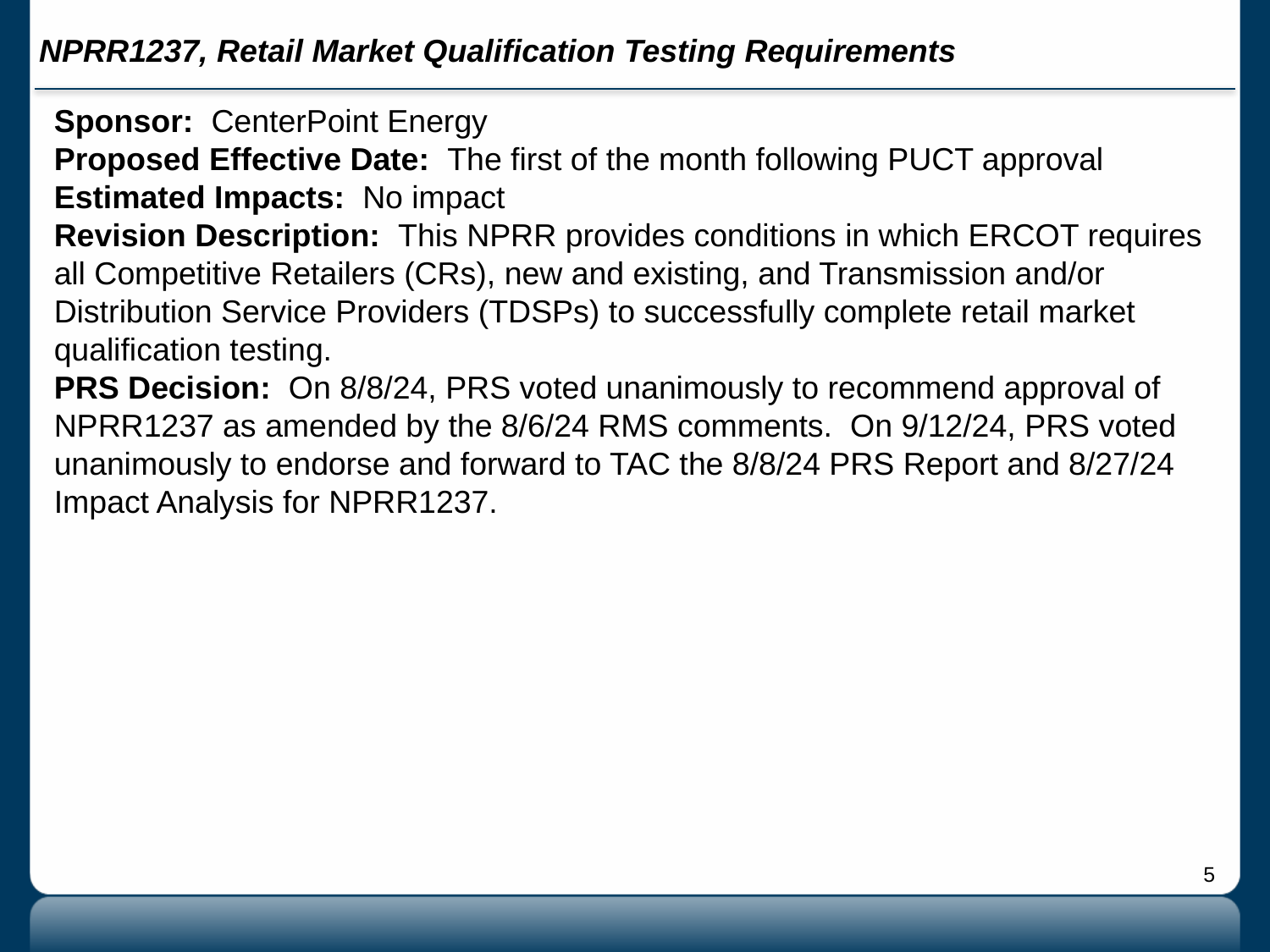

# NPRR1237, Retail Market Qualification Testing Requirements
Sponsor:  CenterPoint Energy
Proposed Effective Date:  The first of the month following PUCT approval
Estimated Impacts:  No impact
Revision Description:  This NPRR provides conditions in which ERCOT requires all Competitive Retailers (CRs), new and existing, and Transmission and/or Distribution Service Providers (TDSPs) to successfully complete retail market qualification testing.
PRS Decision:  On 8/8/24, PRS voted unanimously to recommend approval of NPRR1237 as amended by the 8/6/24 RMS comments.  On 9/12/24, PRS voted unanimously to endorse and forward to TAC the 8/8/24 PRS Report and 8/27/24 Impact Analysis for NPRR1237.